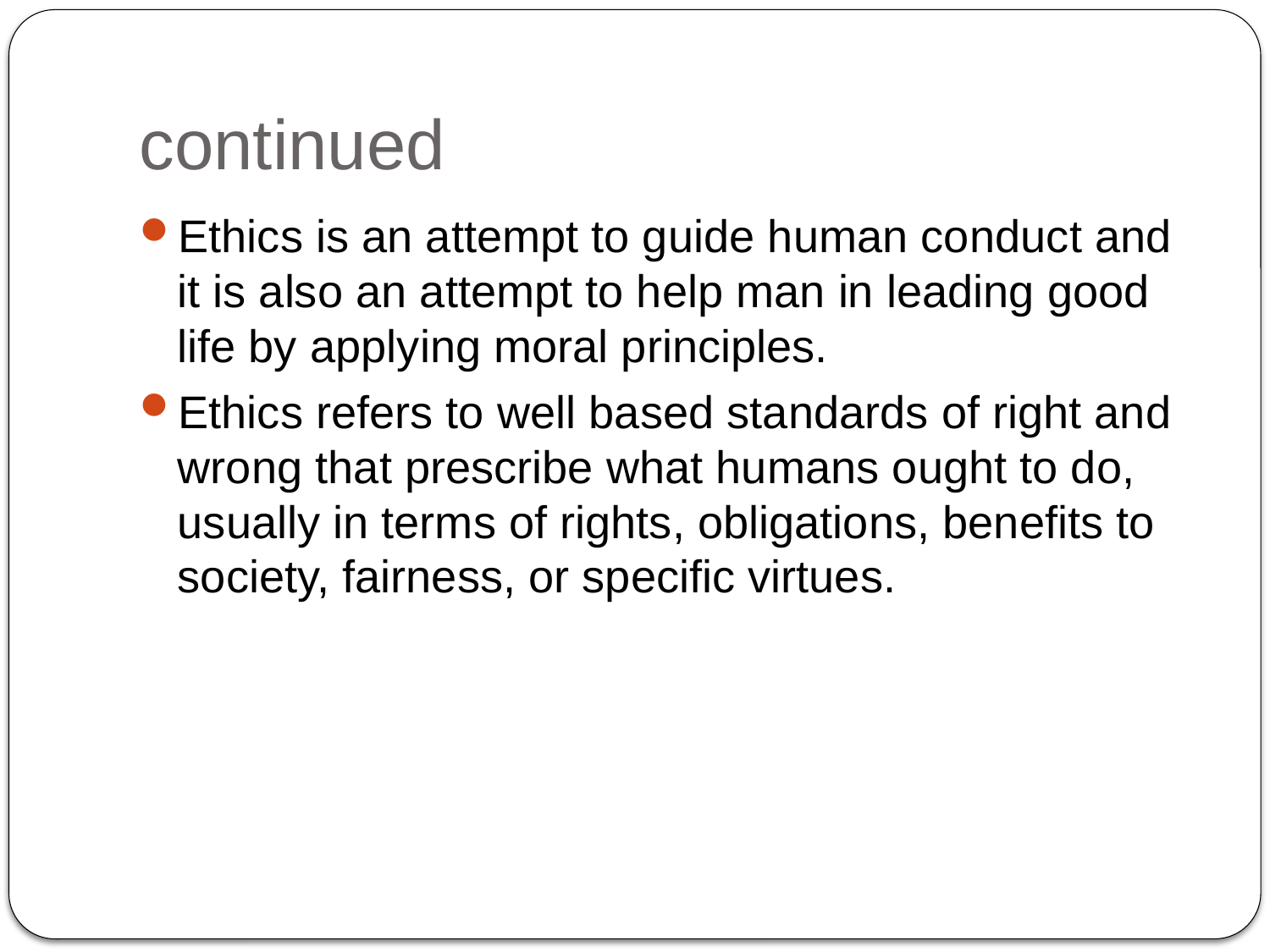

# continued
Ethics is an attempt to guide human conduct and it is also an attempt to help man in leading good life by applying moral principles.
Ethics refers to well based standards of right and wrong that prescribe what humans ought to do, usually in terms of rights, obligations, benefits to society, fairness, or specific virtues.